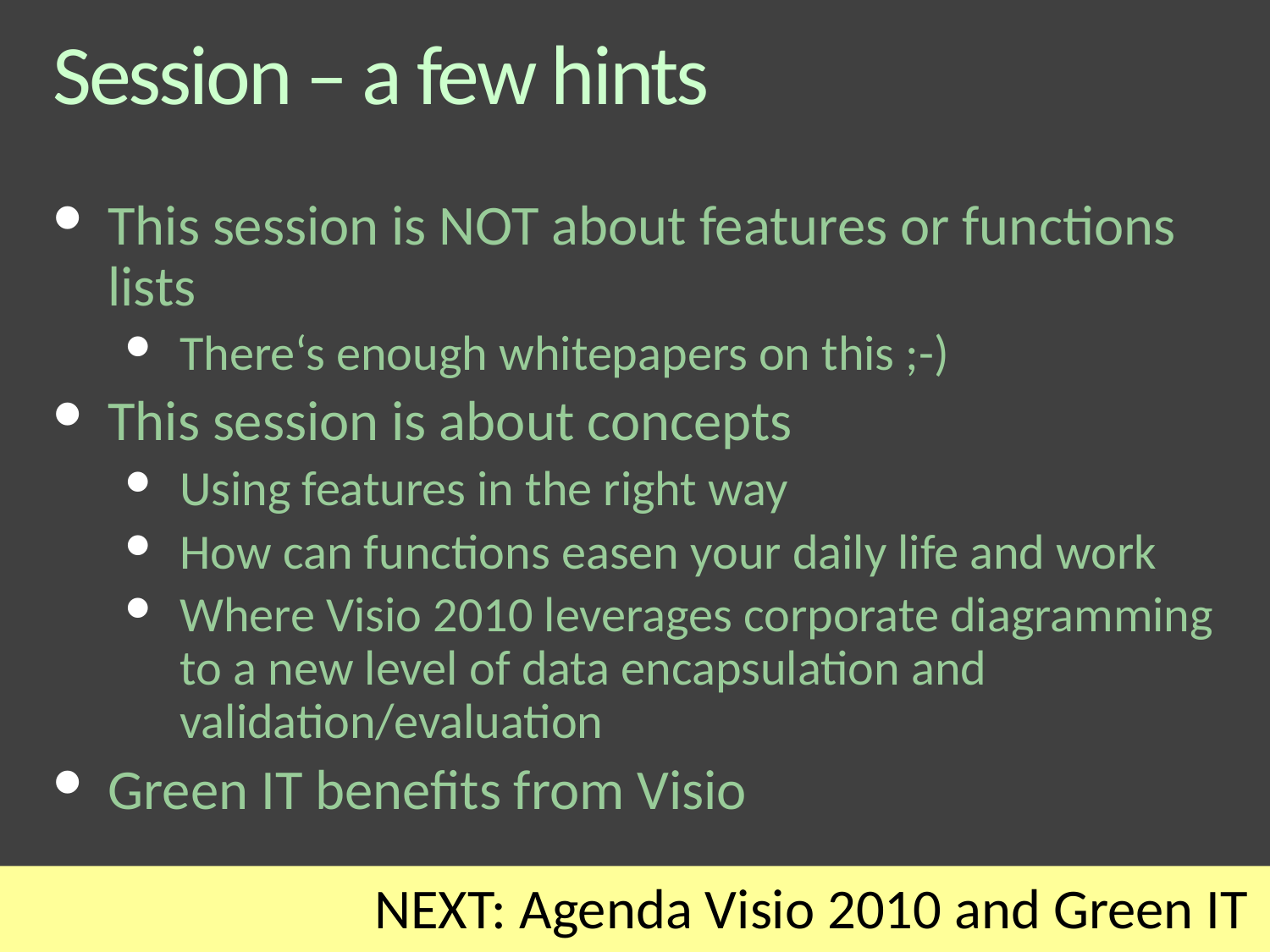

# Session – a few hints
This session is NOT about features or functions lists
There‘s enough whitepapers on this ;-)
This session is about concepts
Using features in the right way
How can functions easen your daily life and work
Where Visio 2010 leverages corporate diagramming to a new level of data encapsulation and validation/evaluation
Green IT benefits from Visio

NEXT: Agenda Visio 2010 and Green IT